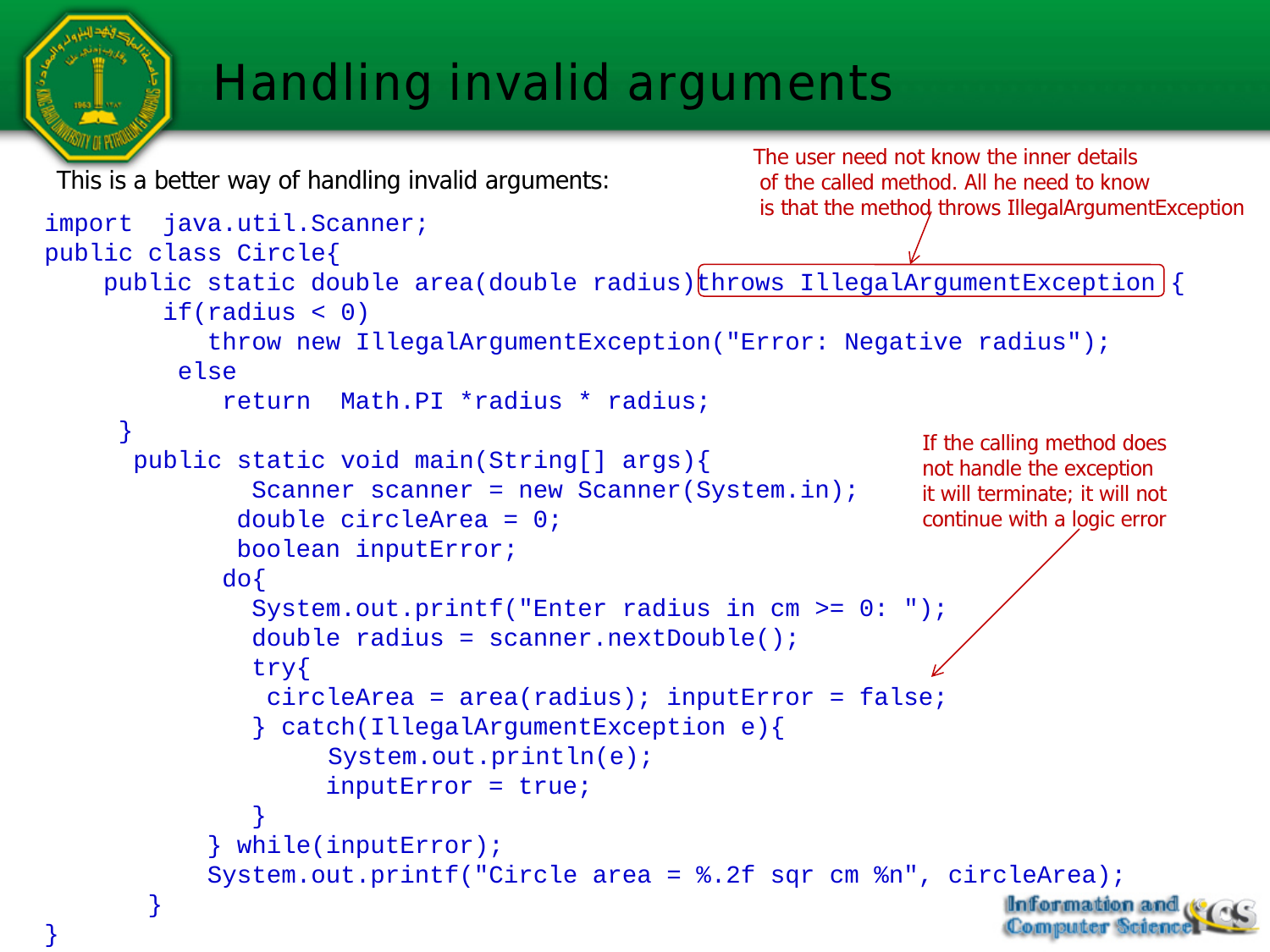

# Handling invalid arguments
The user need not know the inner details
 of the called method. All he need to know
 is that the method throws IllegalArgumentException
This is a better way of handling invalid arguments:
import  java.util.Scanner;
public class Circle{
    public static double area(double radius)throws IllegalArgumentException {
        if(radius < 0)
           throw new IllegalArgumentException("Error: Negative radius");
         else
            return  Math.PI *radius * radius;
     }
      public static void main(String[] args){
              Scanner scanner = new Scanner(System.in);
             double circleArea = 0;
             boolean inputError;
            do{
              System.out.printf("Enter radius in cm >= 0: ");
              double radius = scanner.nextDouble();
              try{
               circleArea = area(radius); inputError = false;
              } catch(IllegalArgumentException e){
		  System.out.println(e);
                   inputError = true;
              }
           } while(inputError);
           System.out.printf("Circle area = %.2f sqr cm %n", circleArea);
       }
}

If the calling method does
not handle the exception
it will terminate; it will not continue with a logic error